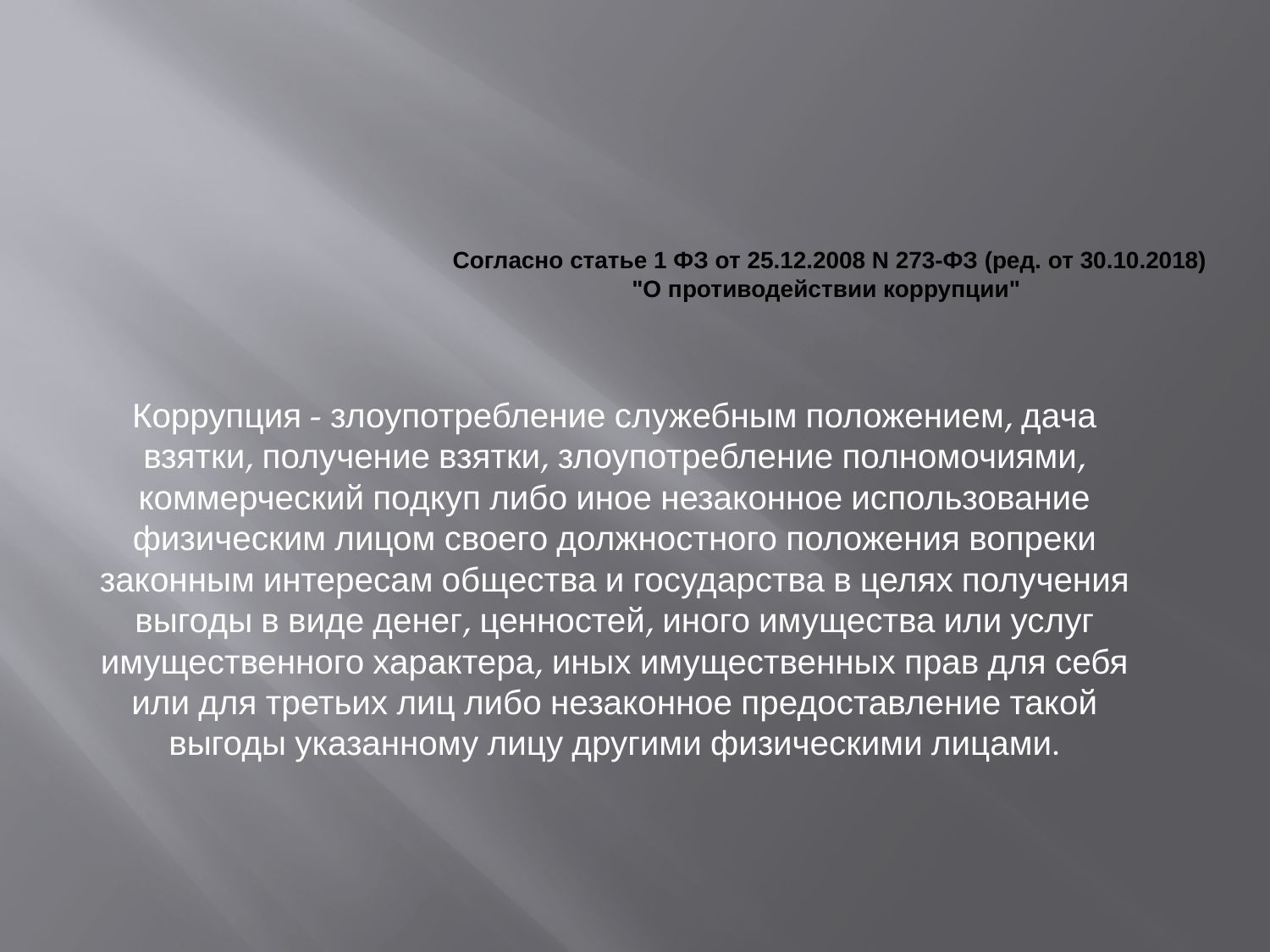

# Согласно статье 1 ФЗ от 25.12.2008 N 273-ФЗ (ред. от 30.10.2018) "О противодействии коррупции"
Коррупция - злоупотребление служебным положением, дача взятки, получение взятки, злоупотребление полномочиями, коммерческий подкуп либо иное незаконное использование физическим лицом своего должностного положения вопреки законным интересам общества и государства в целях получения выгоды в виде денег, ценностей, иного имущества или услуг имущественного характера, иных имущественных прав для себя или для третьих лиц либо незаконное предоставление такой выгоды указанному лицу другими физическими лицами.